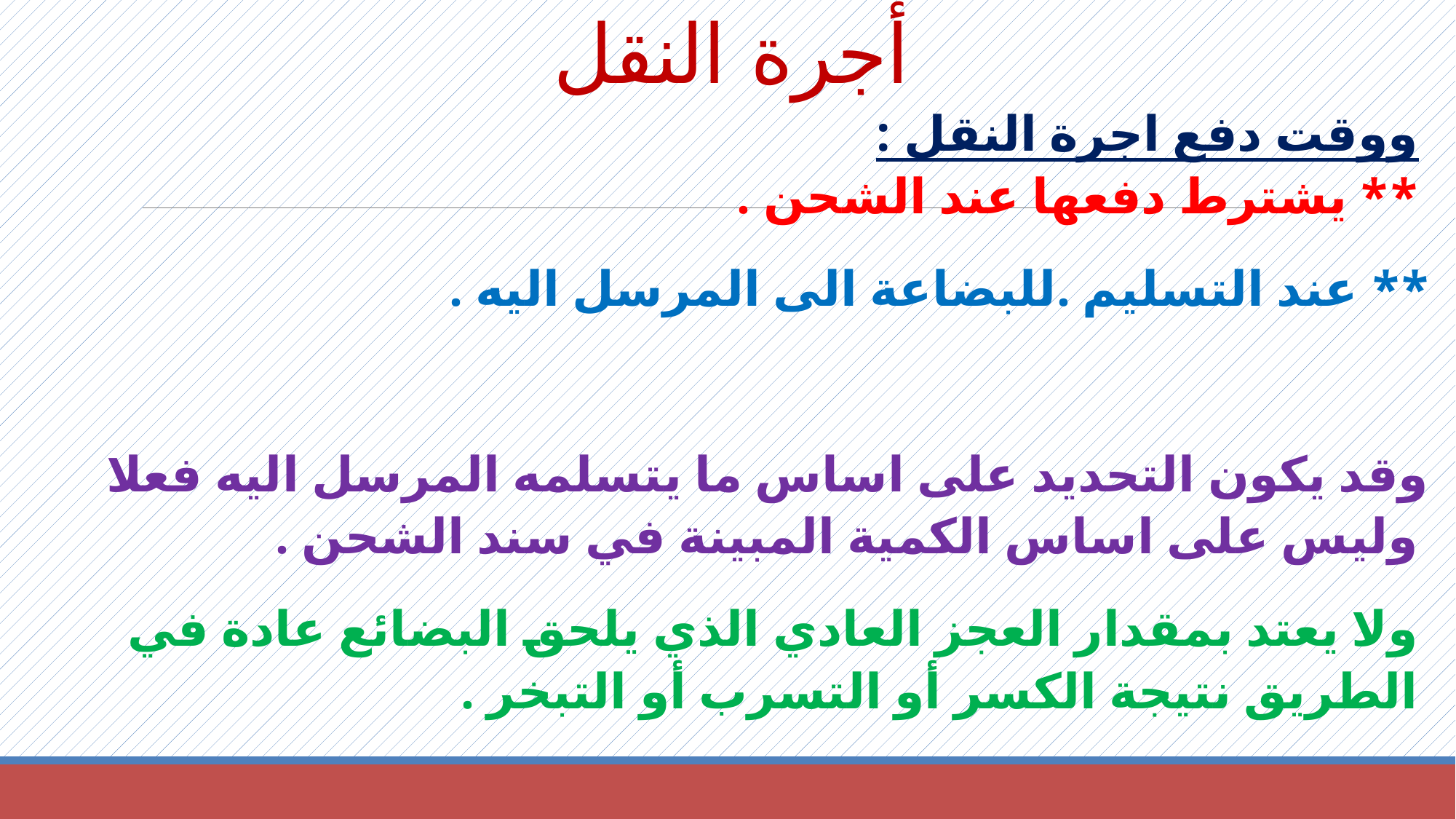

# أجرة النقل
ووقت دفع اجرة النقل :
** يشترط دفعها عند الشحن .
** عند التسليم .للبضاعة الى المرسل اليه .

وقد يكون التحديد على اساس ما يتسلمه المرسل اليه فعلا وليس على اساس الكمية المبينة في سند الشحن .
ولا يعتد بمقدار العجز العادي الذي يلحق البضائع عادة في الطريق نتيجة الكسر أو التسرب أو التبخر .